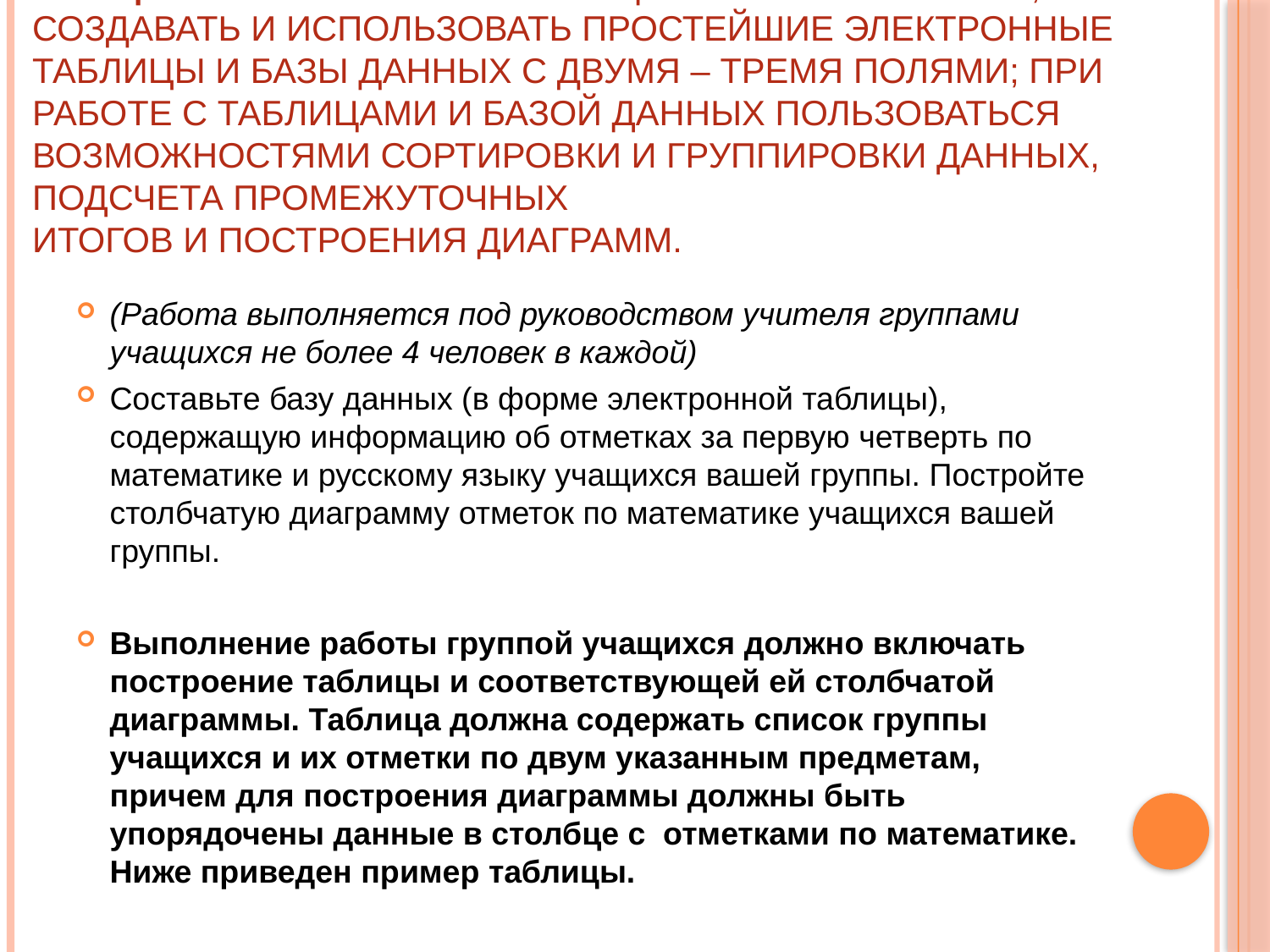

# Учащиеся научатся: с помощью ИКТ-технологий, создавать и использовать простейшие электронные таблицы и базы данных с двумя – тремя полями; при работе с таблицами и базой данных пользоваться возможностями сортировки и группировки данных, подсчета промежуточных итогов и построения диаграмм.
(Работа выполняется под руководством учителя группами учащихся не более 4 человек в каждой)
Составьте базу данных (в форме электронной таблицы), содержащую информацию об отметках за первую четверть по математике и русскому языку учащихся вашей группы. Постройте столбчатую диаграмму отметок по математике учащихся вашей группы.

Выполнение работы группой учащихся должно включать построение таблицы и соответствующей ей столбчатой диаграммы. Таблица должна содержать список группы учащихся и их отметки по двум указанным предметам, причем для построения диаграммы должны быть упорядочены данные в столбце с  отметками по математике. Ниже приведен пример таблицы.